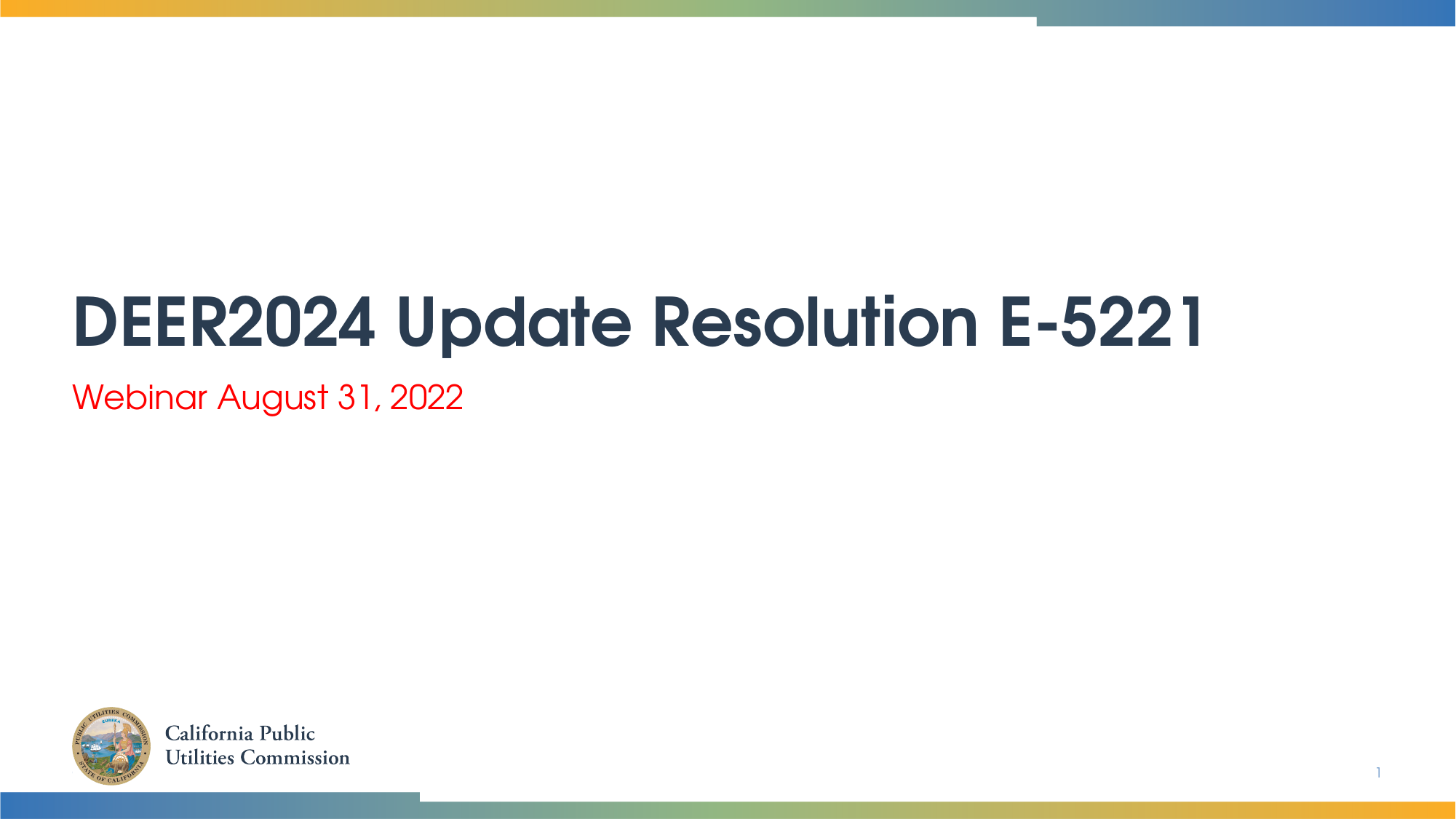

# DEER2024 Update Resolution E-5221
Webinar August 31, 2022
1